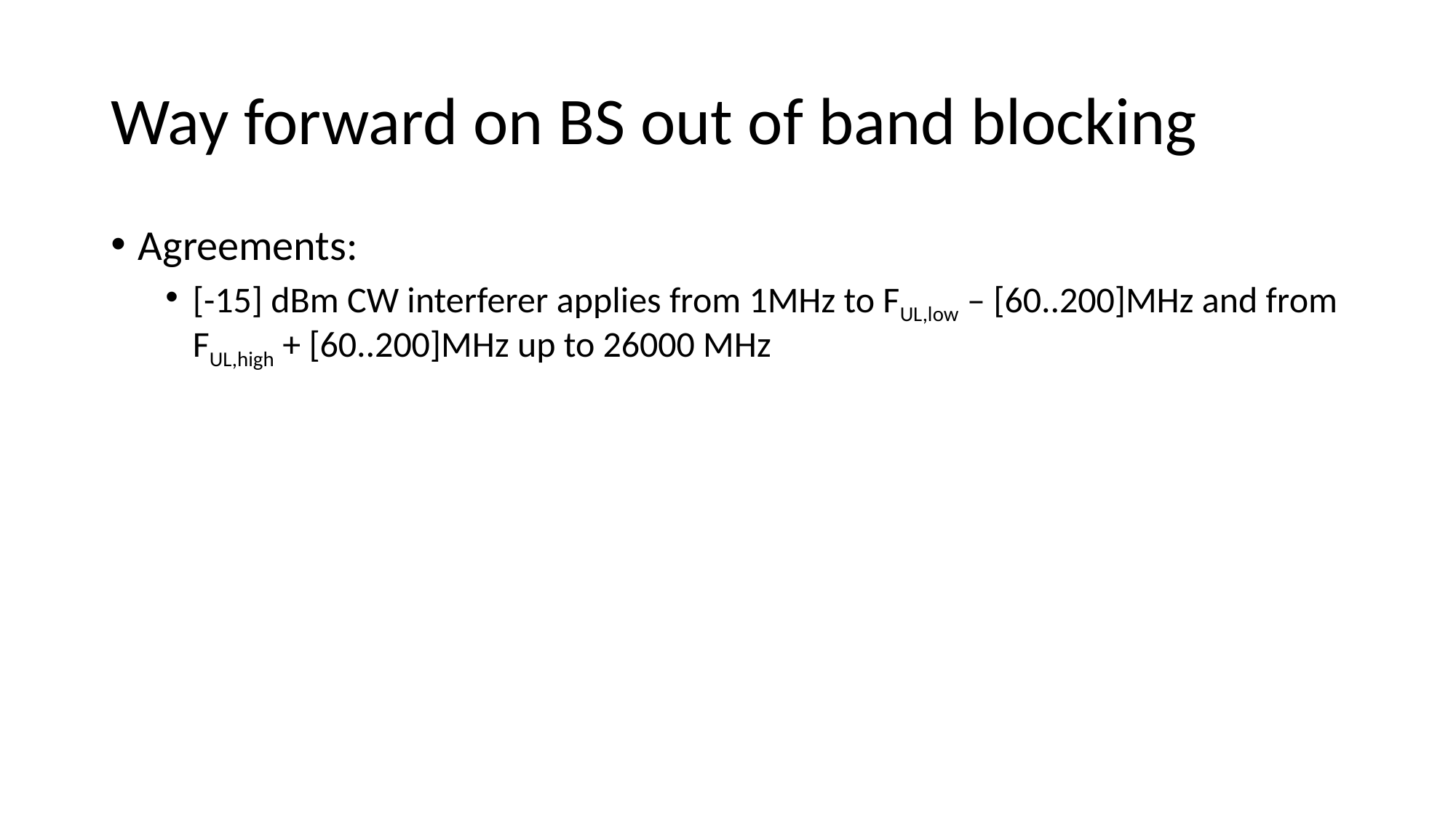

# Way forward on BS out of band blocking
Agreements:
[-15] dBm CW interferer applies from 1MHz to FUL,low – [60..200]MHz and from FUL,high + [60..200]MHz up to 26000 MHz